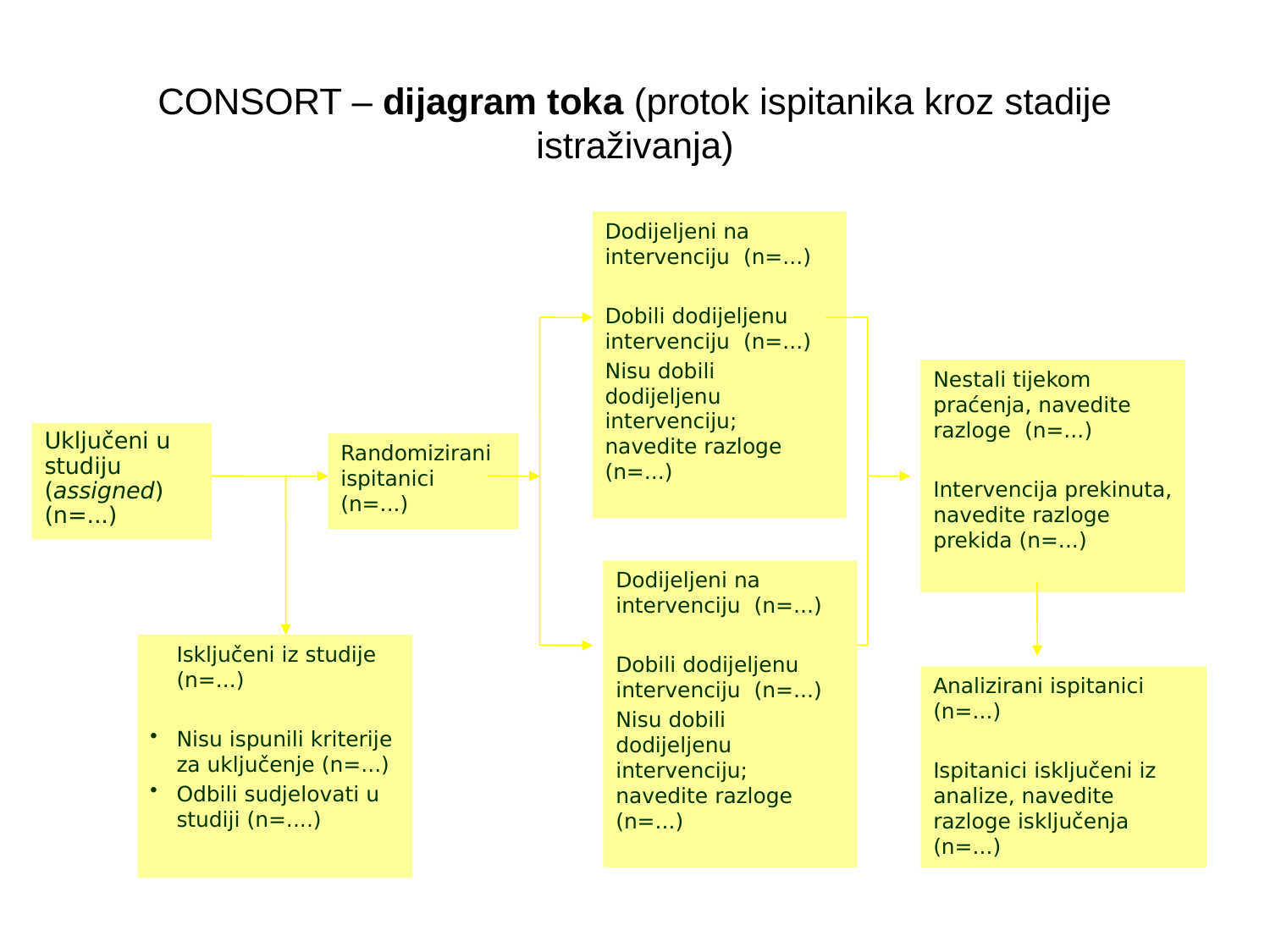

# CONSORT – dijagram toka (protok ispitanika kroz stadije istraživanja)
Dodijeljeni na intervenciju  (n=...)

Dobili dodijeljenu intervenciju  (n=...)
Nisu dobili dodijeljenu intervenciju; navedite razloge (n=...)

Nestali tijekom praćenja, navedite razloge  (n=...)

Intervencija prekinuta, navedite razloge prekida (n=...)
Uključeni u studiju (assigned) (n=...)
Randomizirani ispitanici (n=...)

Dodijeljeni na intervenciju  (n=...)

Dobili dodijeljenu intervenciju  (n=...)
Nisu dobili dodijeljenu intervenciju; navedite razloge (n=...)

	Isključeni iz studije (n=...)

Nisu ispunili kriterije za uključenje (n=...)
Odbili sudjelovati u studiji (n=....)

Analizirani ispitanici (n=...)

Ispitanici isključeni iz analize, navedite razloge isključenja  (n=...)